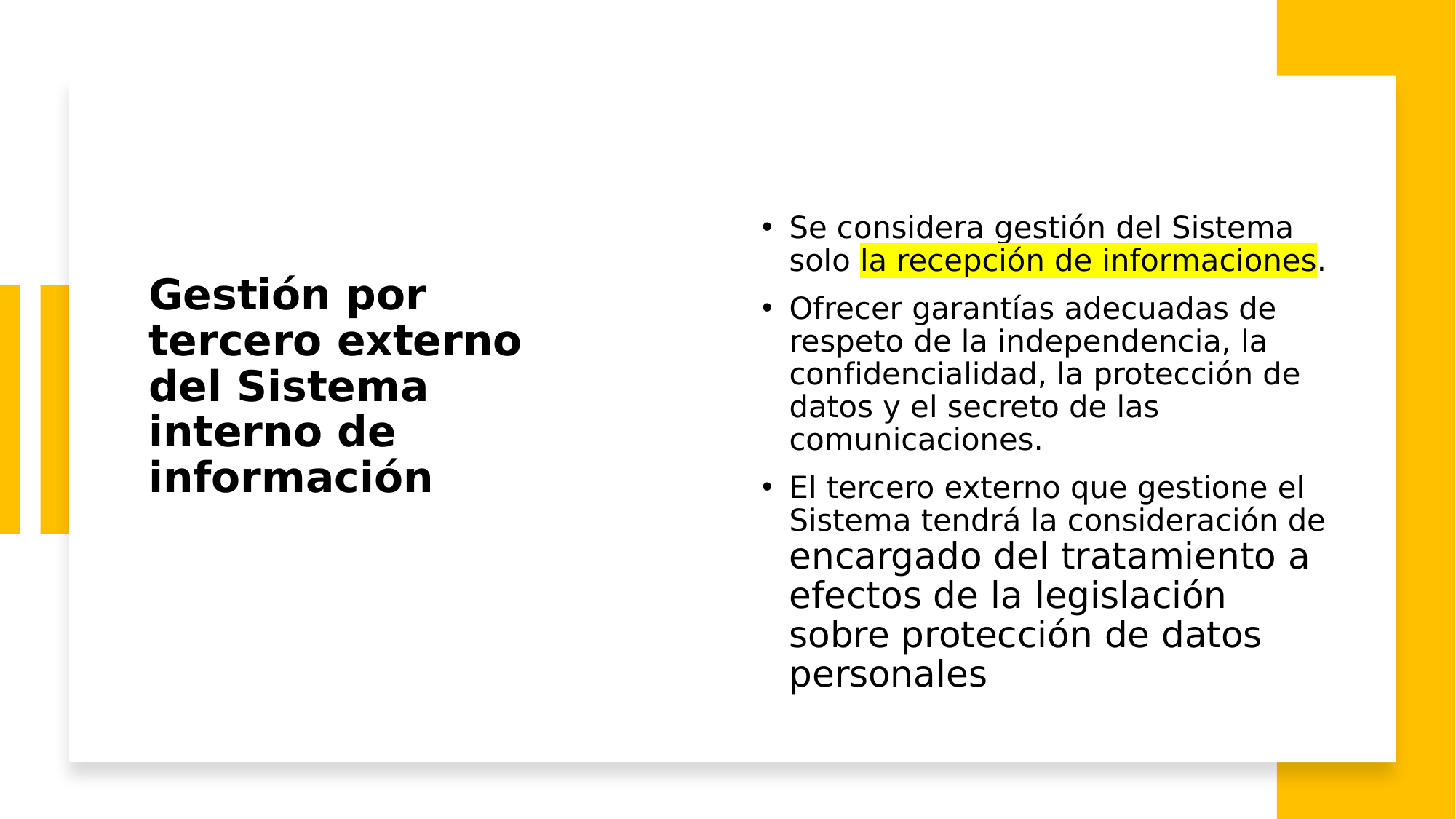

# Gestión por tercero externo del Sistema interno de información

Se considera gestión del Sistema solo la recepción de informaciones.
Ofrecer garantías adecuadas de respeto de la independencia, la confidencialidad, la protección de datos y el secreto de las comunicaciones.
El tercero externo que gestione el Sistema tendrá la consideración de encargado del tratamiento a efectos de la legislación sobre protección de datos personales